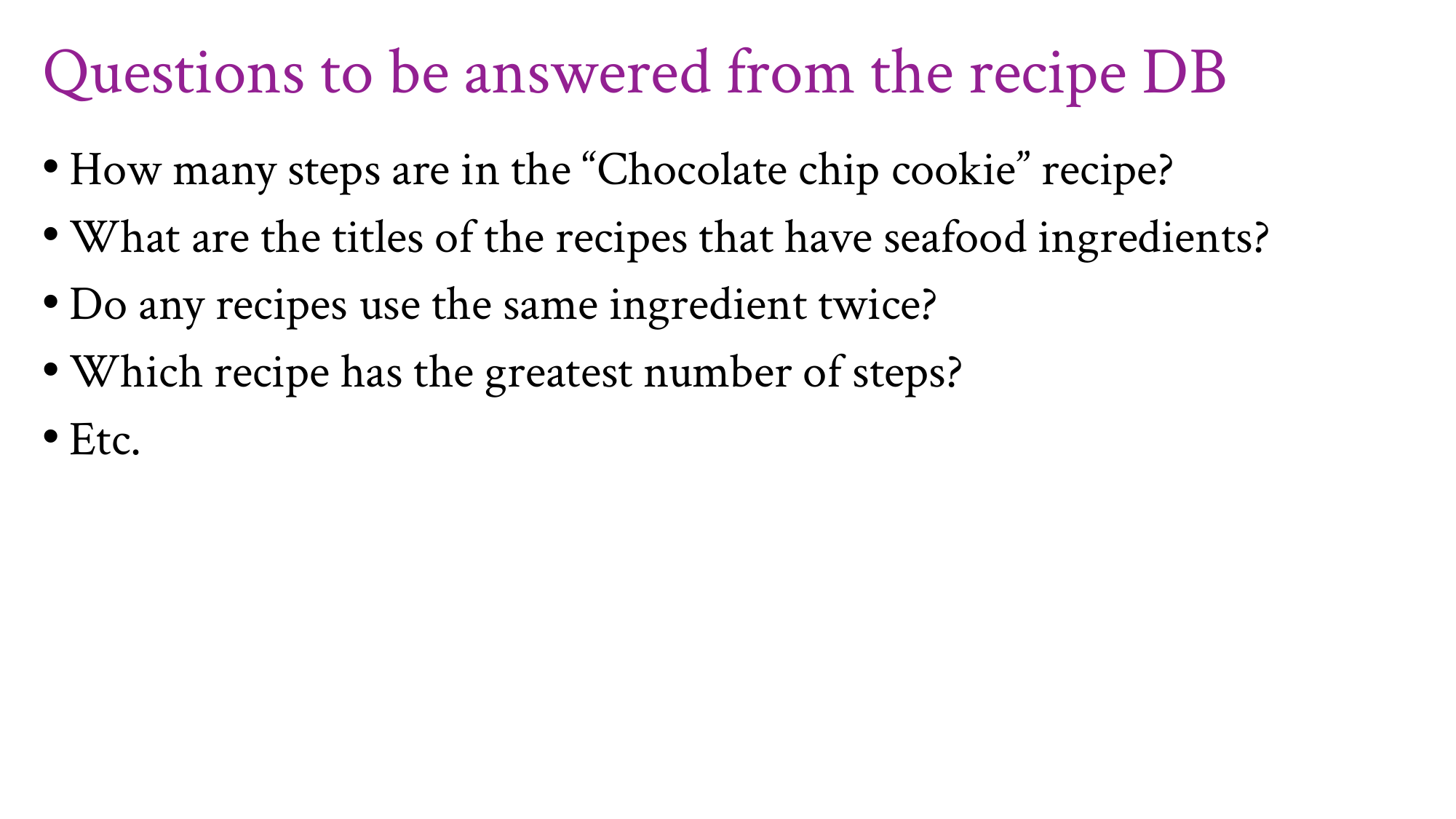

# Questions to be answered from the recipe DB
How many steps are in the “Chocolate chip cookie” recipe?
What are the titles of the recipes that have seafood ingredients?
Do any recipes use the same ingredient twice?
Which recipe has the greatest number of steps?
Etc.